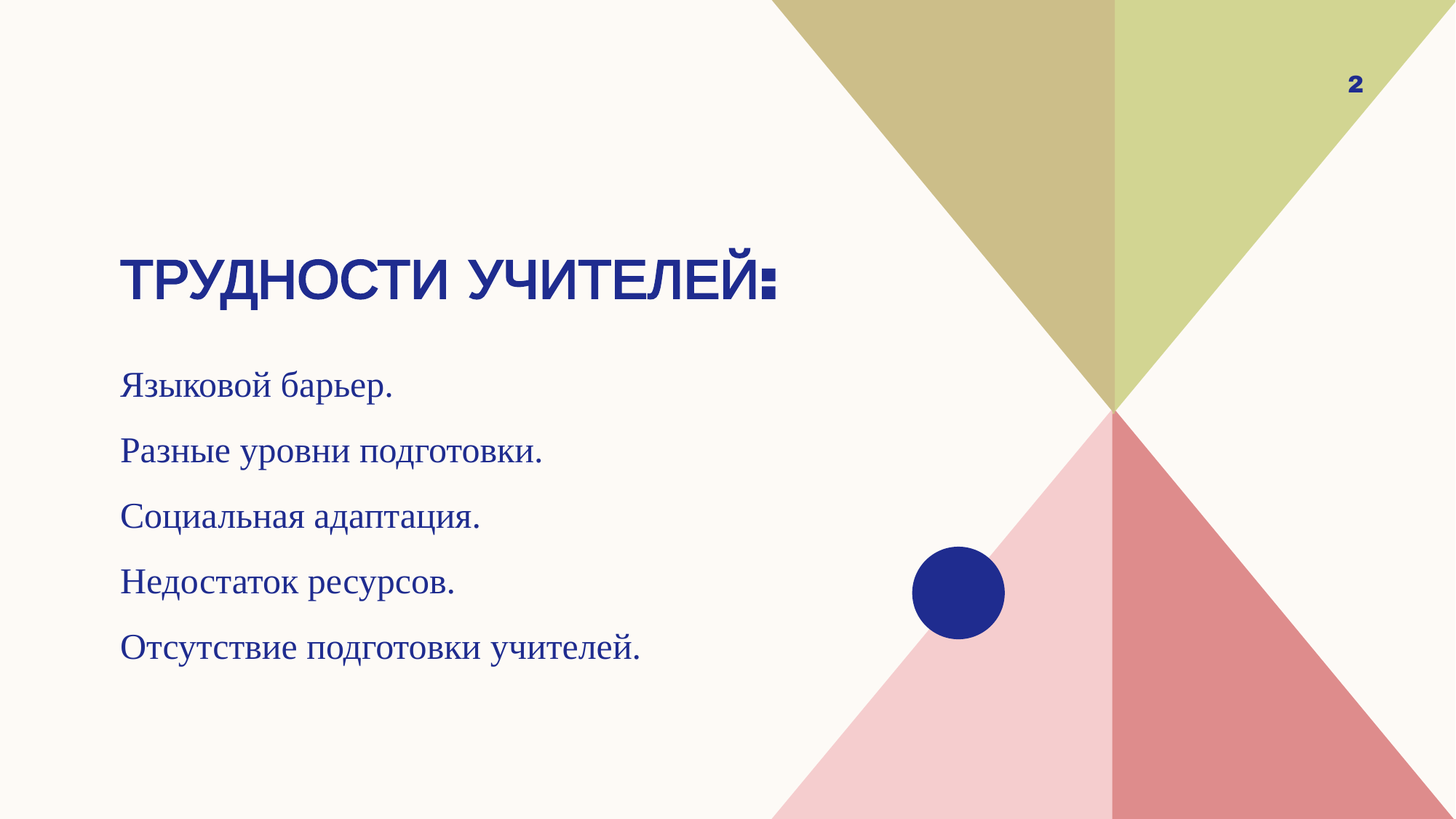

2
# ТРУДНОСТИ УЧИТЕЛЕЙ:
Языковой барьер.
Разные уровни подготовки.
Социальная адаптация.
Недостаток ресурсов.
Отсутствие подготовки учителей.